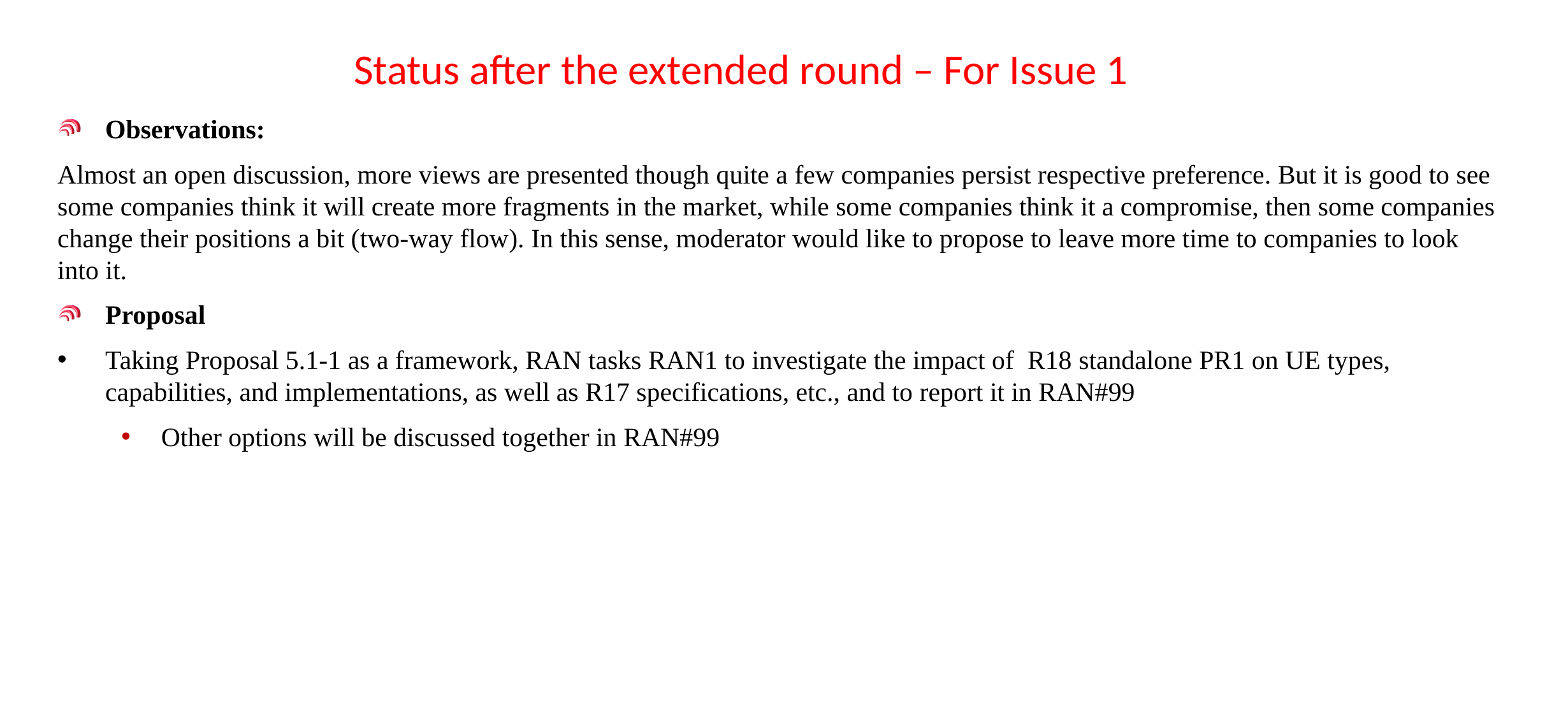

# Status after the extended round – For Issue 1
Observations:
Almost an open discussion, more views are presented though quite a few companies persist respective preference. But it is good to see some companies think it will create more fragments in the market, while some companies think it a compromise, then some companies change their positions a bit (two-way flow). In this sense, moderator would like to propose to leave more time to companies to look into it.
Proposal
Taking Proposal 5.1-1 as a framework, RAN tasks RAN1 to investigate the impact of  R18 standalone PR1 on UE types, capabilities, and implementations, as well as R17 specifications, etc., and to report it in RAN#99
Other options will be discussed together in RAN#99